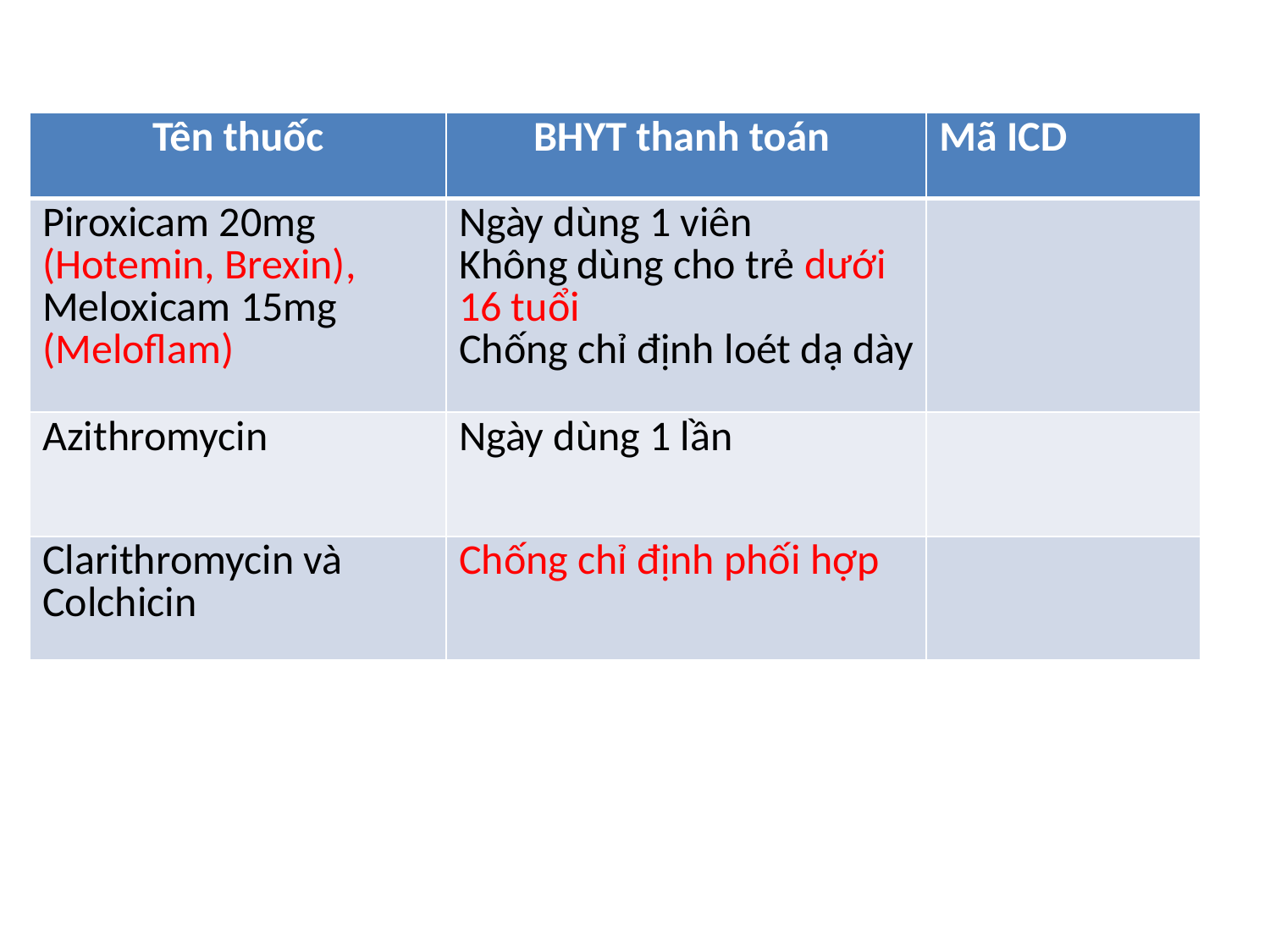

| Tên thuốc | BHYT thanh toán | Mã ICD |
| --- | --- | --- |
| Piroxicam 20mg (Hotemin, Brexin), Meloxicam 15mg (Meloflam) | Ngày dùng 1 viên Không dùng cho trẻ dưới 16 tuổi Chống chỉ định loét dạ dày |  |
| Azithromycin | Ngày dùng 1 lần |  |
| Clarithromycin và Colchicin | Chống chỉ định phối hợp |  |